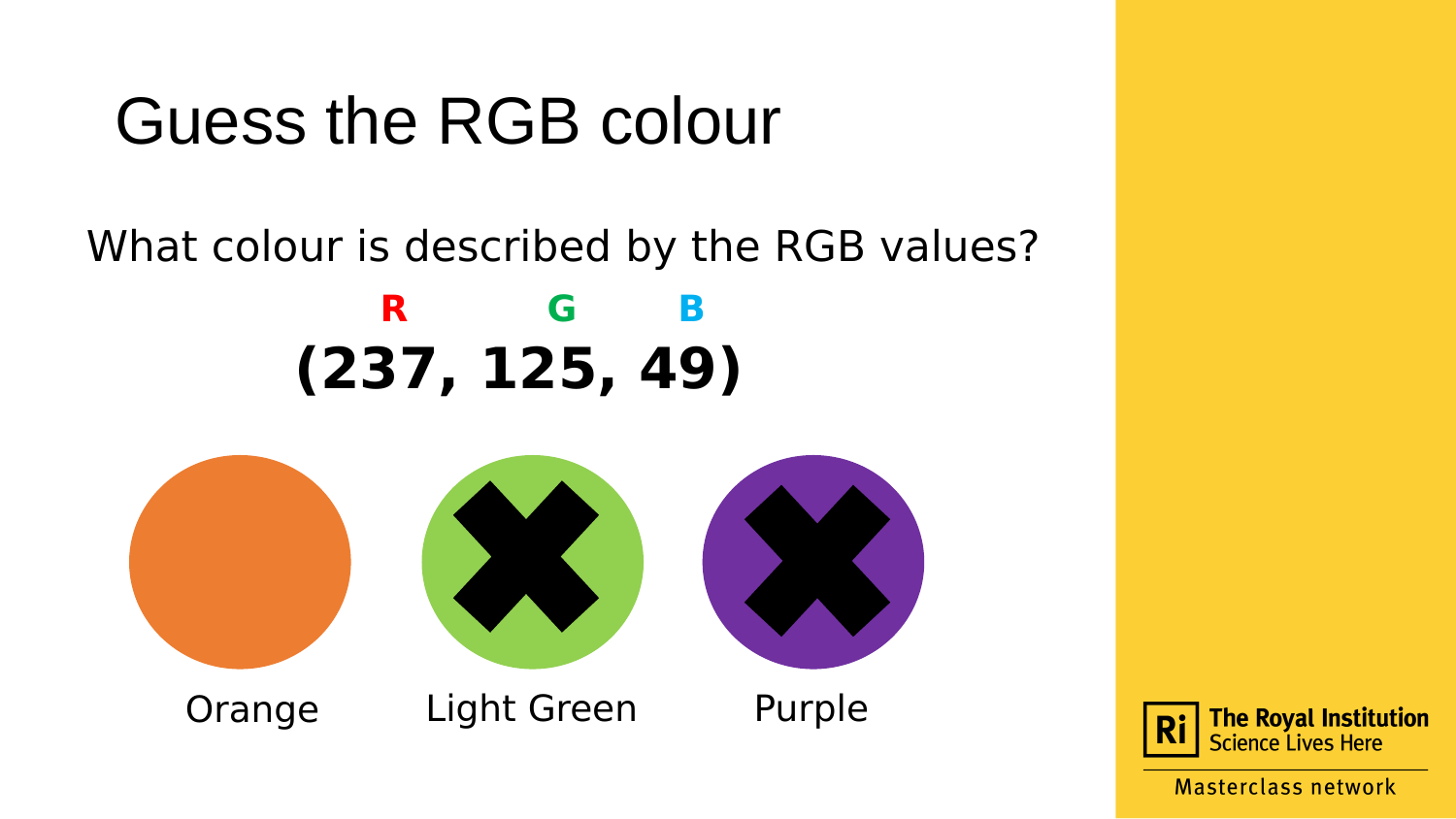

# Guess the RGB colour
What colour is described by the RGB values?

      (237, 125, 49)
R           G        B

Light Green
Purple
Orange